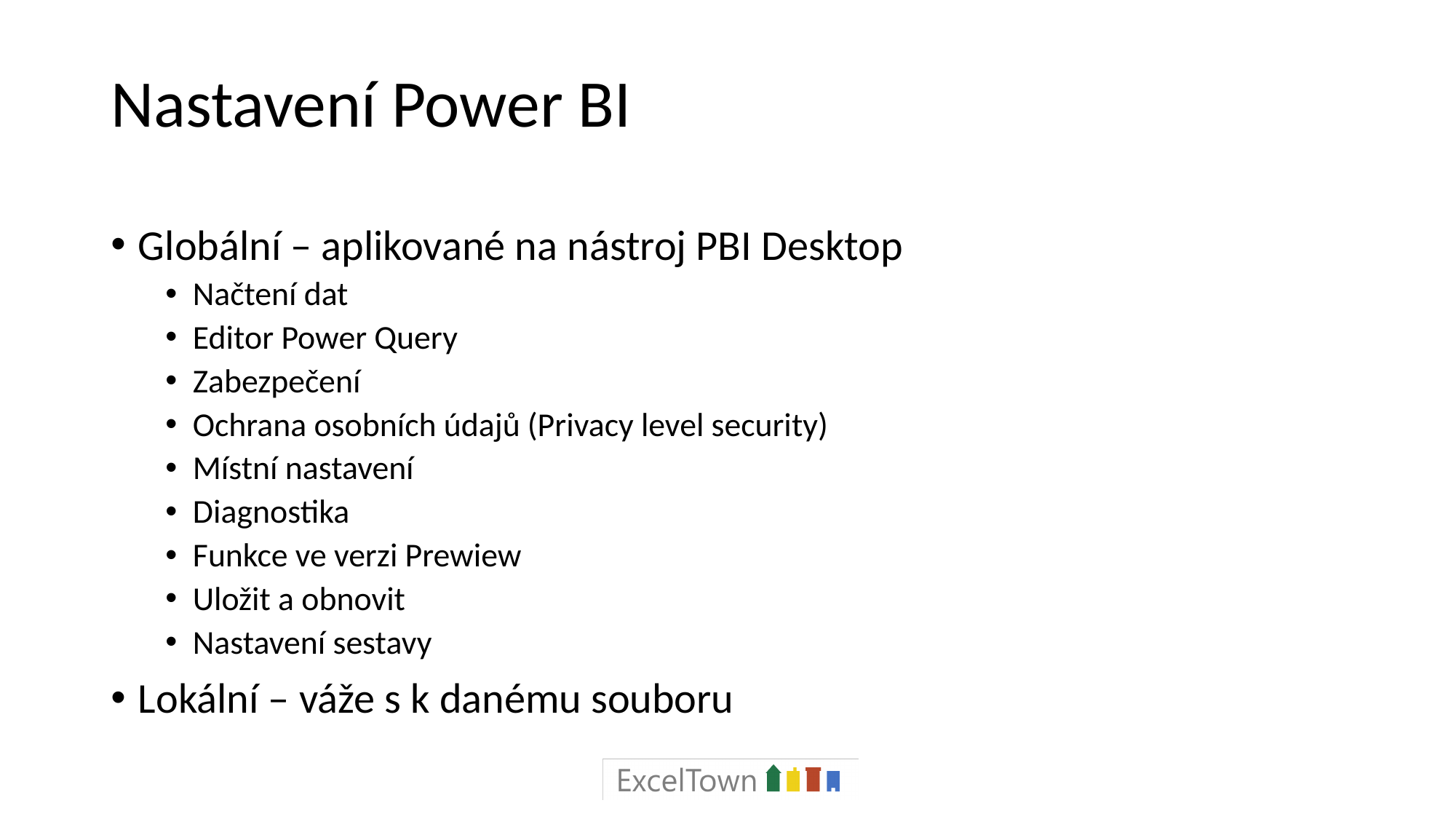

# Nastavení Power BI
Globální – aplikované na nástroj PBI Desktop
Načtení dat
Editor Power Query
Zabezpečení
Ochrana osobních údajů (Privacy level security)
Místní nastavení
Diagnostika
Funkce ve verzi Prewiew
Uložit a obnovit
Nastavení sestavy
Lokální – váže s k danému souboru